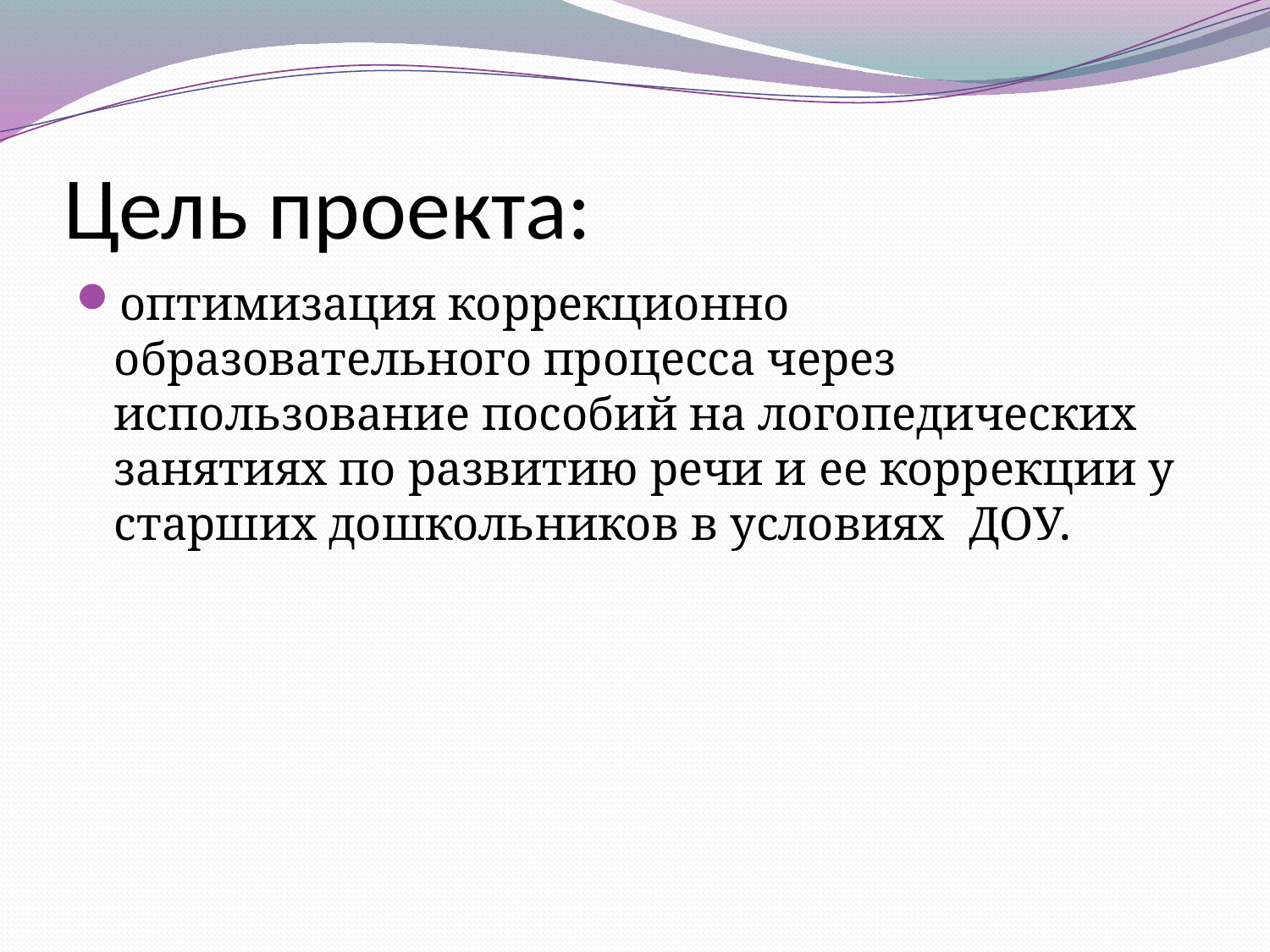

# Цель проекта:
оптимизация коррекционно­ образовательного процесса через использование пособий на логопедических занятиях по развитию речи и ее коррекции у старших дошкольников в условиях  ДОУ.